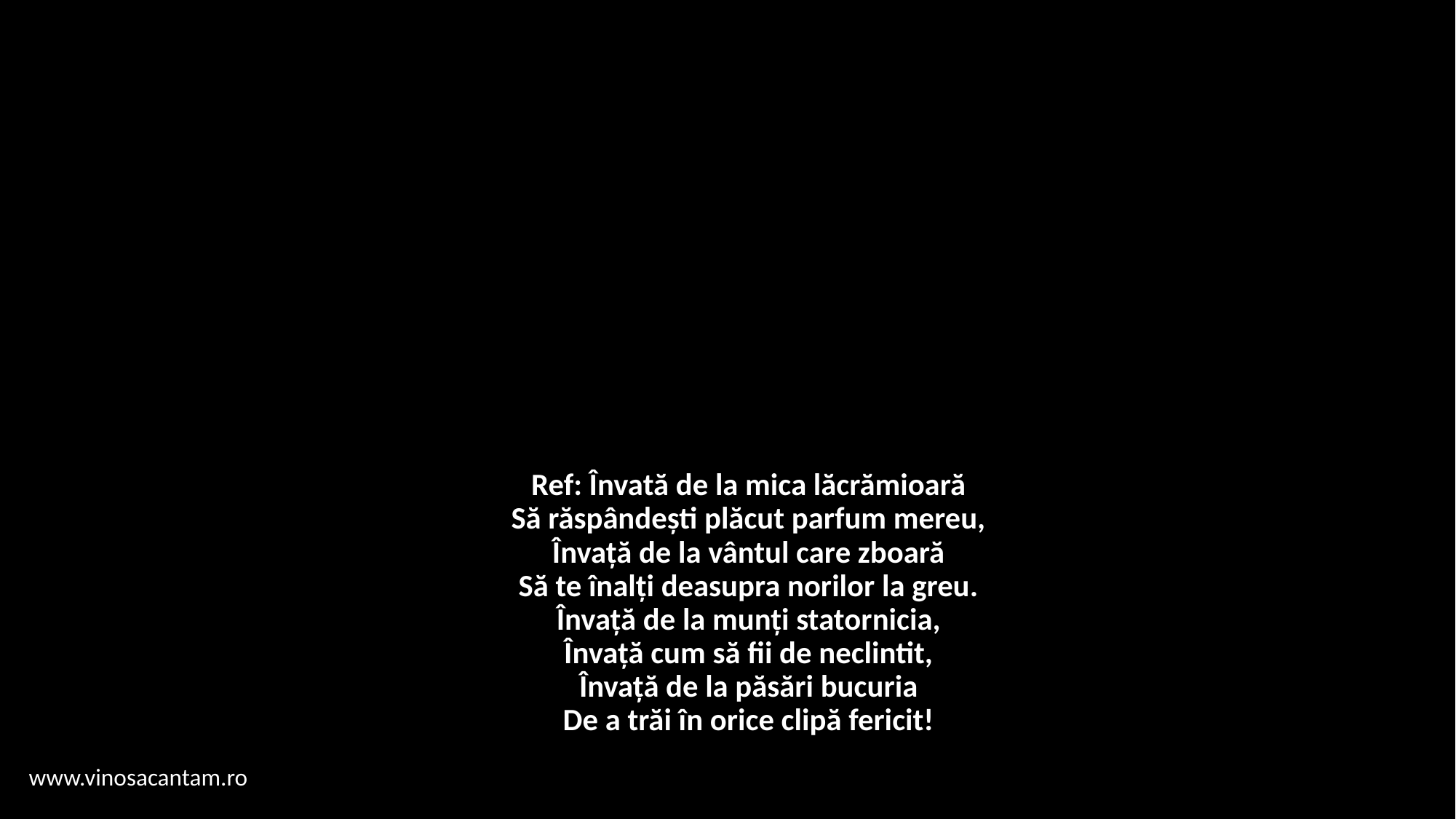

# Ref: Învată de la mica lăcrămioară Să răspândești plăcut parfum mereu, Învață de la vântul care zboară Să te înalți deasupra norilor la greu. Învață de la munți statornicia, Învață cum să fii de neclintit, Învață de la păsări bucuria De a trăi în orice clipă fericit!
www.vinosacantam.ro